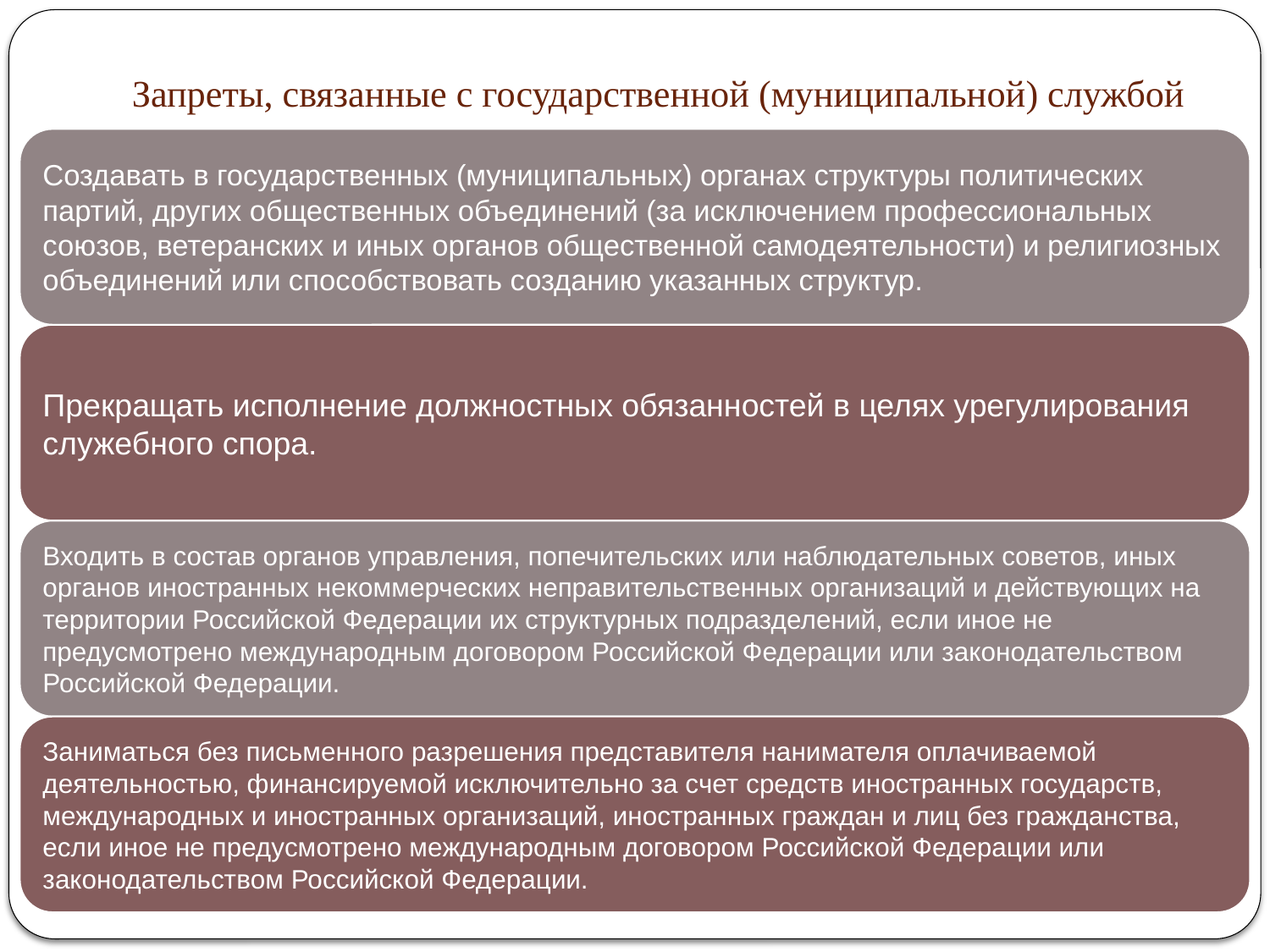

# Запреты, связанные с государственной (муниципальной) службой
Создавать в государственных (муниципальных) органах структуры политических партий, других общественных объединений (за исключением профессиональных союзов, ветеранских и иных органов общественной самодеятельности) и религиозных объединений или способствовать созданию указанных структур.
Прекращать исполнение должностных обязанностей в целях урегулирования служебного спора.
Входить в состав органов управления, попечительских или наблюдательных советов, иных органов иностранных некоммерческих неправительственных организаций и действующих на территории Российской Федерации их структурных подразделений, если иное не предусмотрено международным договором Российской Федерации или законодательством Российской Федерации.
Заниматься без письменного разрешения представителя нанимателя оплачиваемой деятельностью, финансируемой исключительно за счет средств иностранных государств, международных и иностранных организаций, иностранных граждан и лиц без гражданства, если иное не предусмотрено международным договором Российской Федерации или законодательством Российской Федерации.